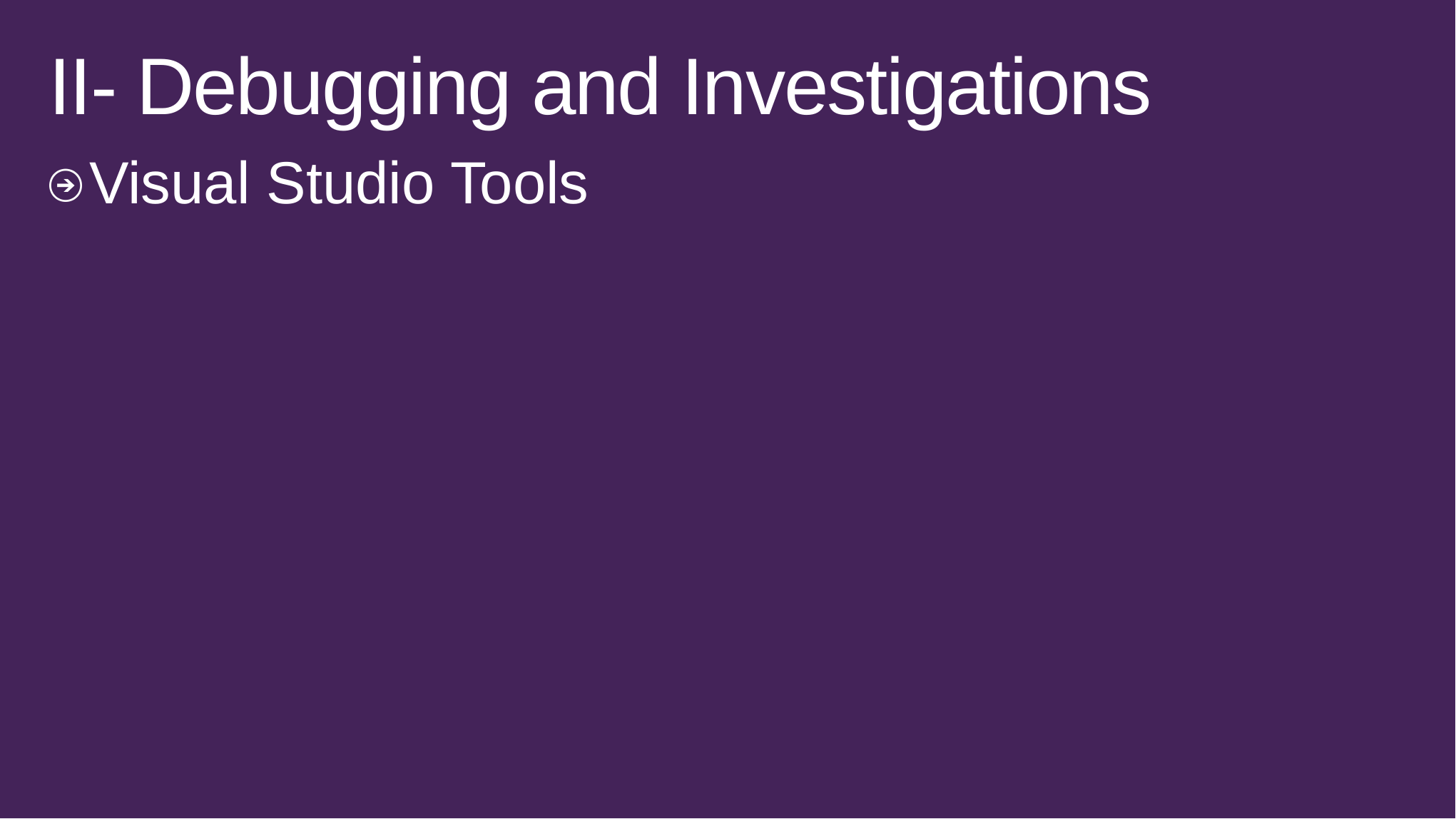

# II- Debugging and Investigations
Visual Studio Tools